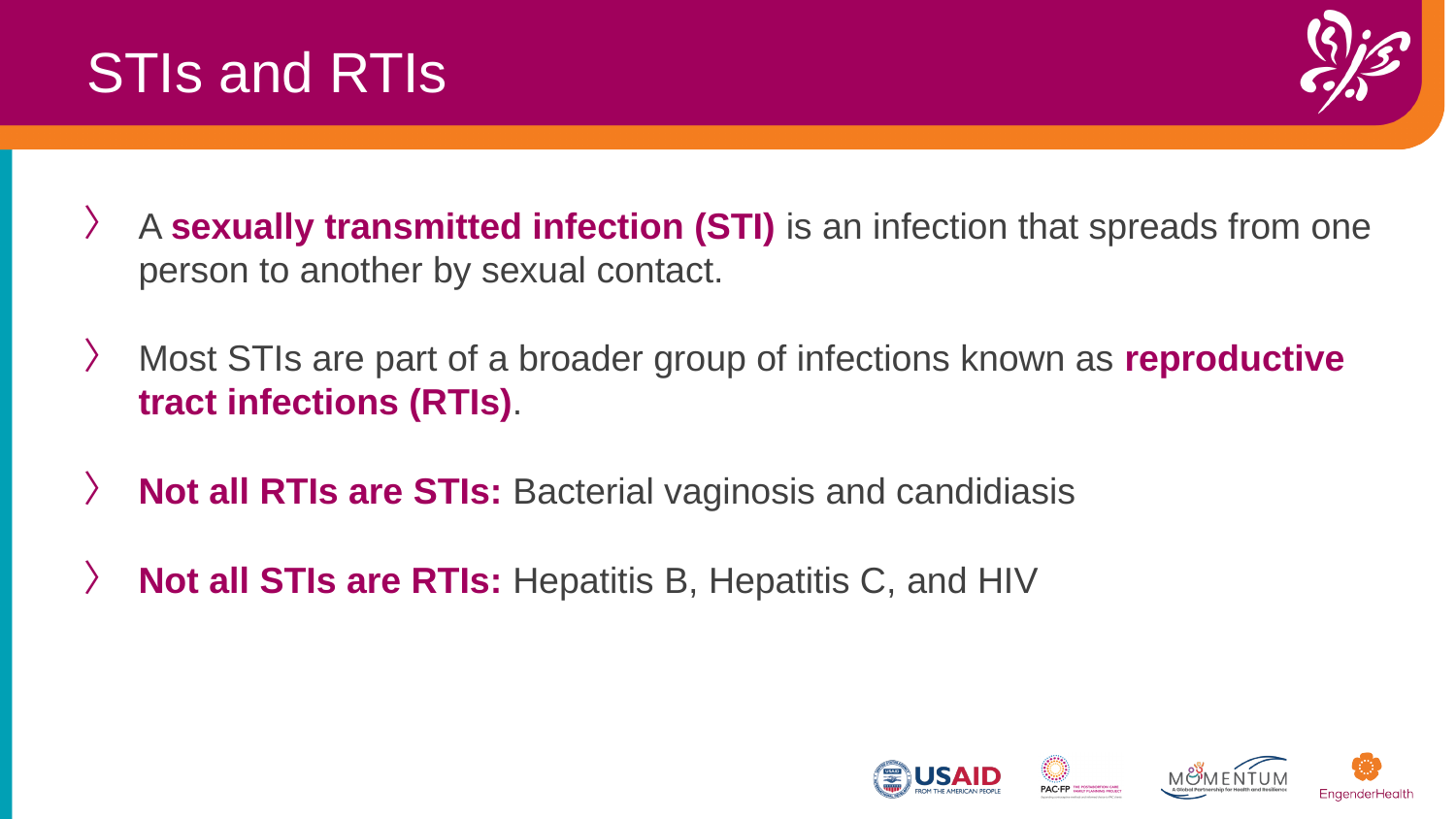

STIs and RTIs
A sexually transmitted infection (STI) is an infection that spreads from one person to another by sexual contact.
Most STIs are part of a broader group of infections known as reproductive tract infections (RTIs). ​
Not all RTIs are STIs:​ Bacterial vaginosis​ and candidiasis
Not all STIs are RTIs:​ Hepatitis B, Hepatitis C, ​and HIV